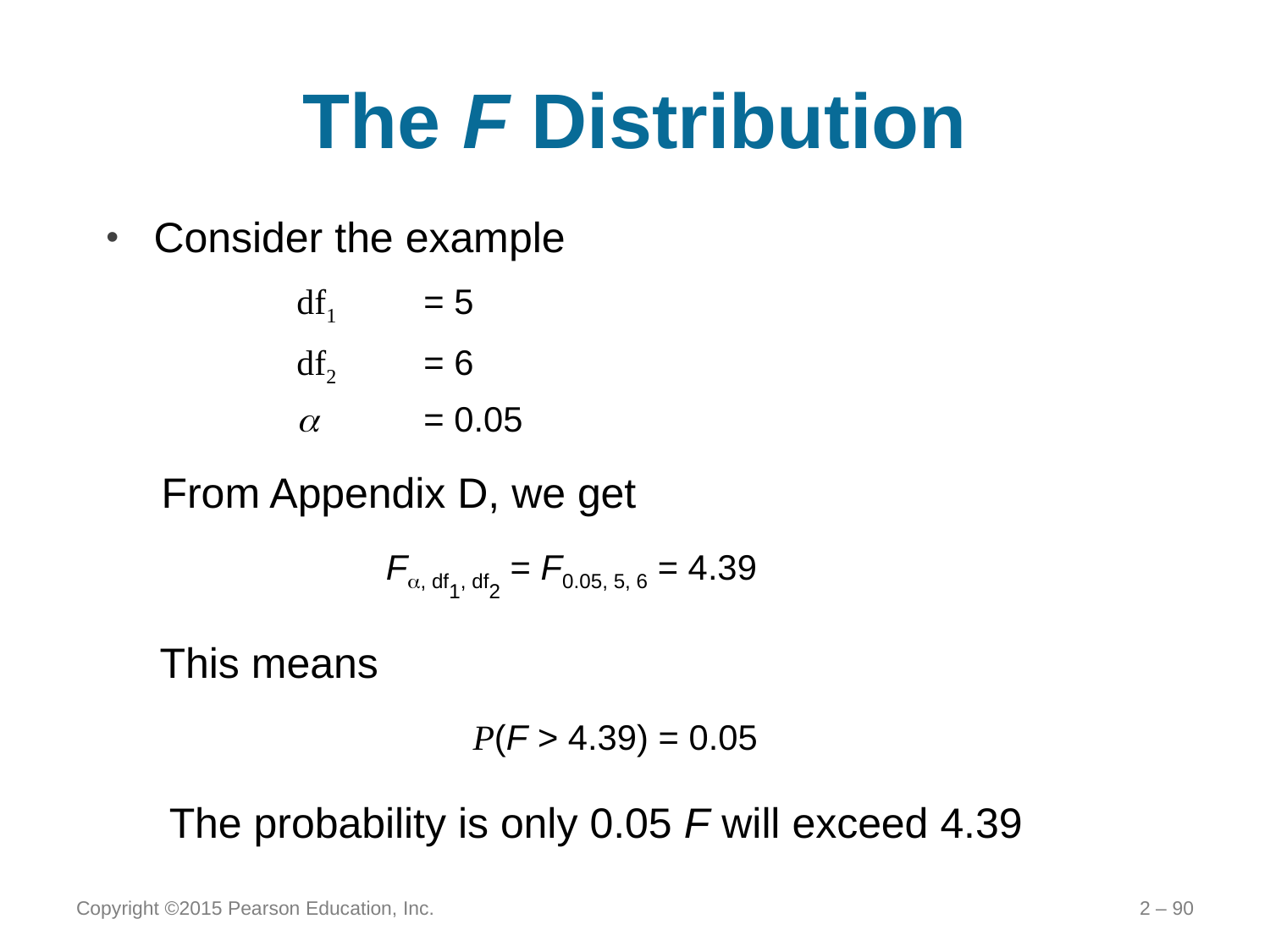

# The F Distribution
Consider the example
	df1	= 5
	df2	= 6
	α 	= 0.05

From Appendix D, we get
Fα, df1, df2 = F0.05, 5, 6 = 4.39
This means
P(F > 4.39) = 0.05
The probability is only 0.05 F will exceed 4.39
Copyright ©2015 Pearson Education, Inc.
2 – 90